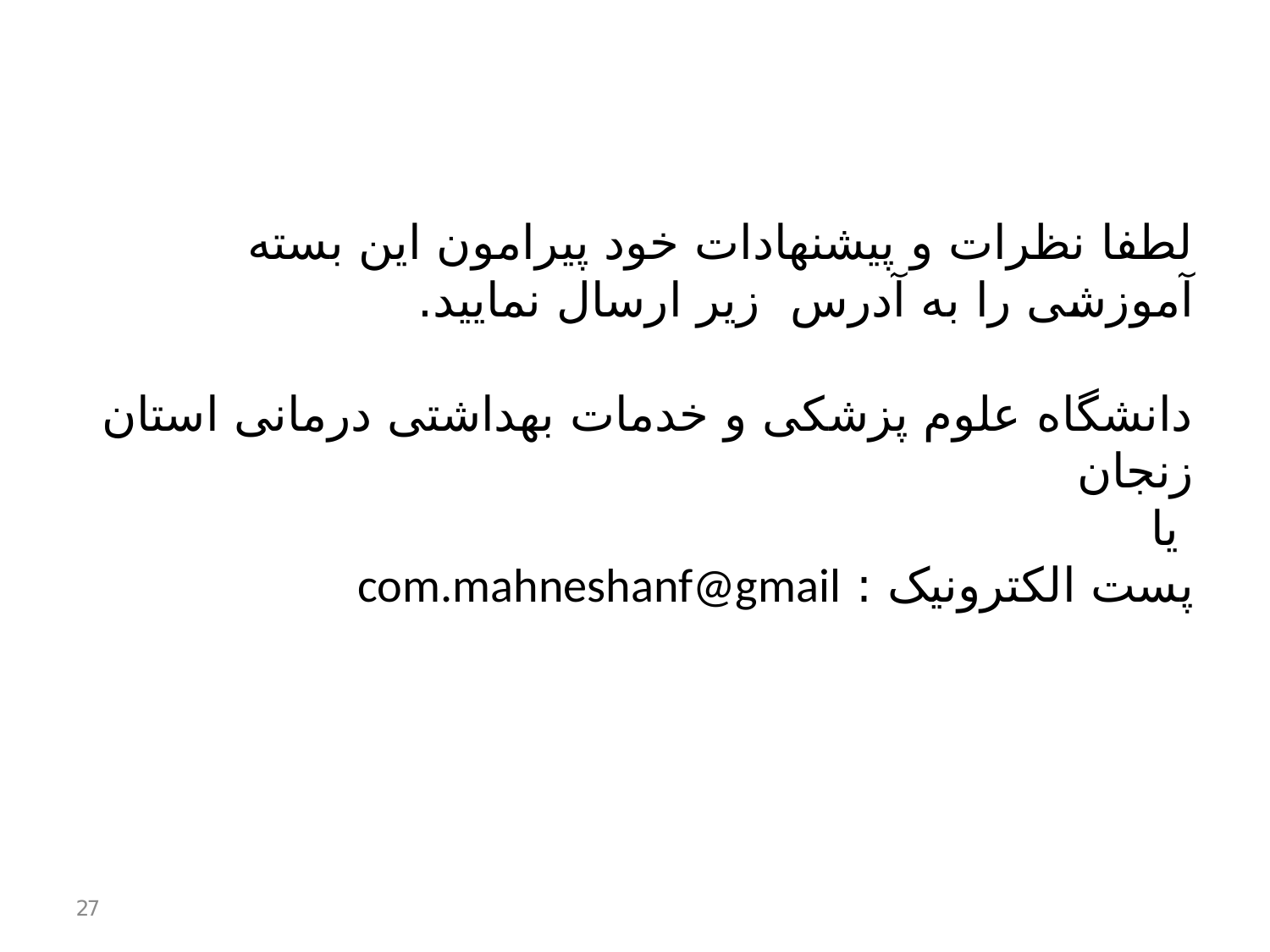

# لطفا نظرات و پیشنهادات خود پیرامون این بسته آموزشی را به آدرس  زیر ارسال نمایید. دانشگاه علوم پزشکی و خدمات بهداشتی درمانی استان زنجان یا پست الکترونیک : com.mahneshanf@gmail
27